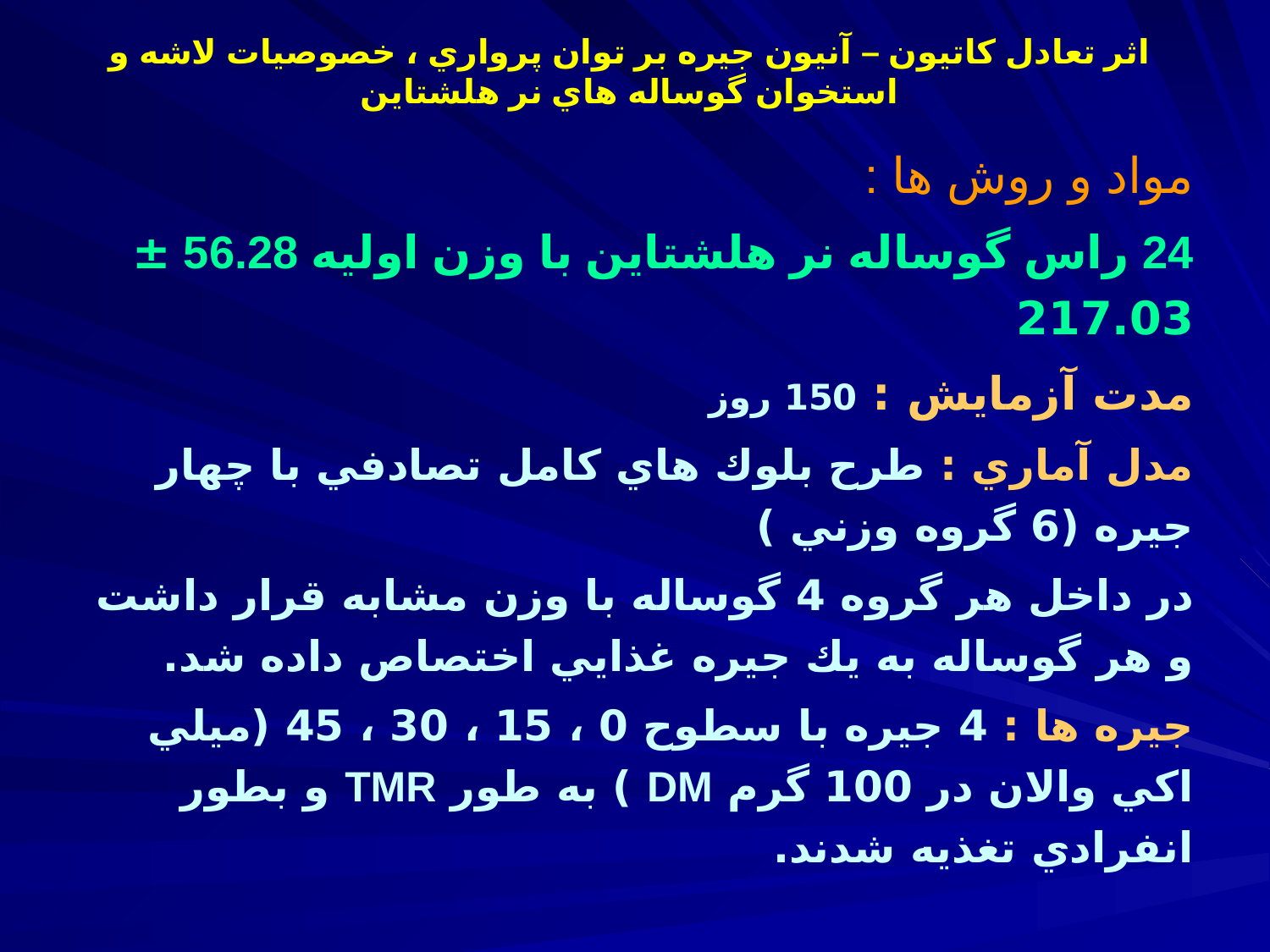

# اثر تعادل كاتيون – آنيون جيره بر توان پرواري ، خصوصيات لاشه و استخوان گوساله هاي نر هلشتاين
مواد و روش ها :
24 راس گوساله نر هلشتاين با وزن اوليه 56.28 ± 217.03
مدت آزمايش : 150 روز
مدل آماري : طرح بلوك هاي كامل تصادفي با چهار جيره (6 گروه وزني )
در داخل هر گروه 4 گوساله با وزن مشابه قرار داشت و هر گوساله به يك جيره غذايي اختصاص داده شد.
جيره ها : 4 جيره با سطوح 0 ، 15 ، 30 ، 45 (ميلي اكي والان در 100 گرم DM ) به طور TMR و بطور انفرادي تغذيه شدند.

نسبت علوفه به كنسانتره : 30 به 70 درصد